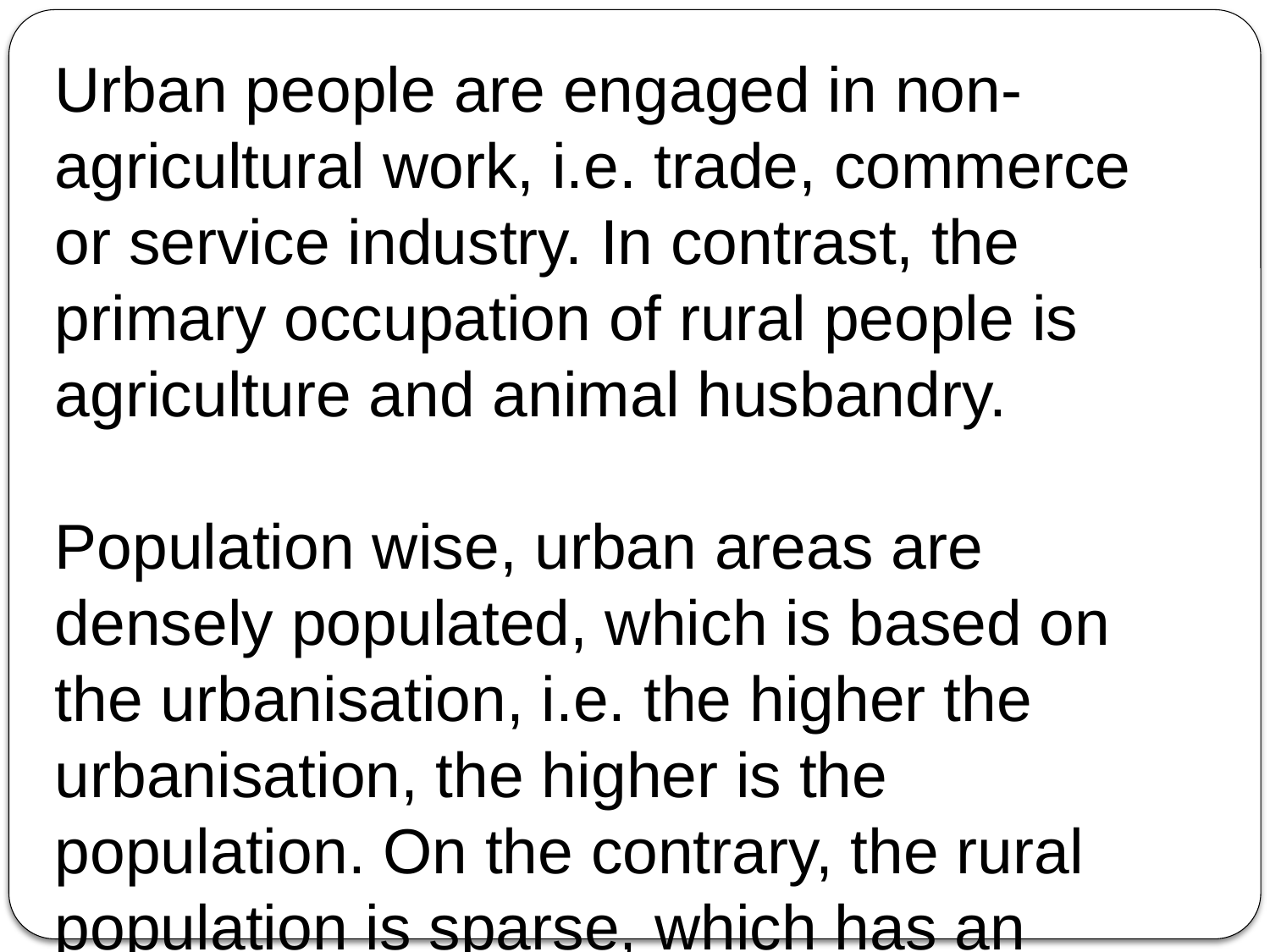

Urban people are engaged in non-agricultural work, i.e. trade, commerce or service industry. In contrast, the primary occupation of rural people is agriculture and animal husbandry.

Population wise, urban areas are densely populated, which is based on the urbanisation, i.e. the higher the urbanisation, the higher is the population. On the contrary, the rural population is sparse, which has an inverse relationship with agriculturism.